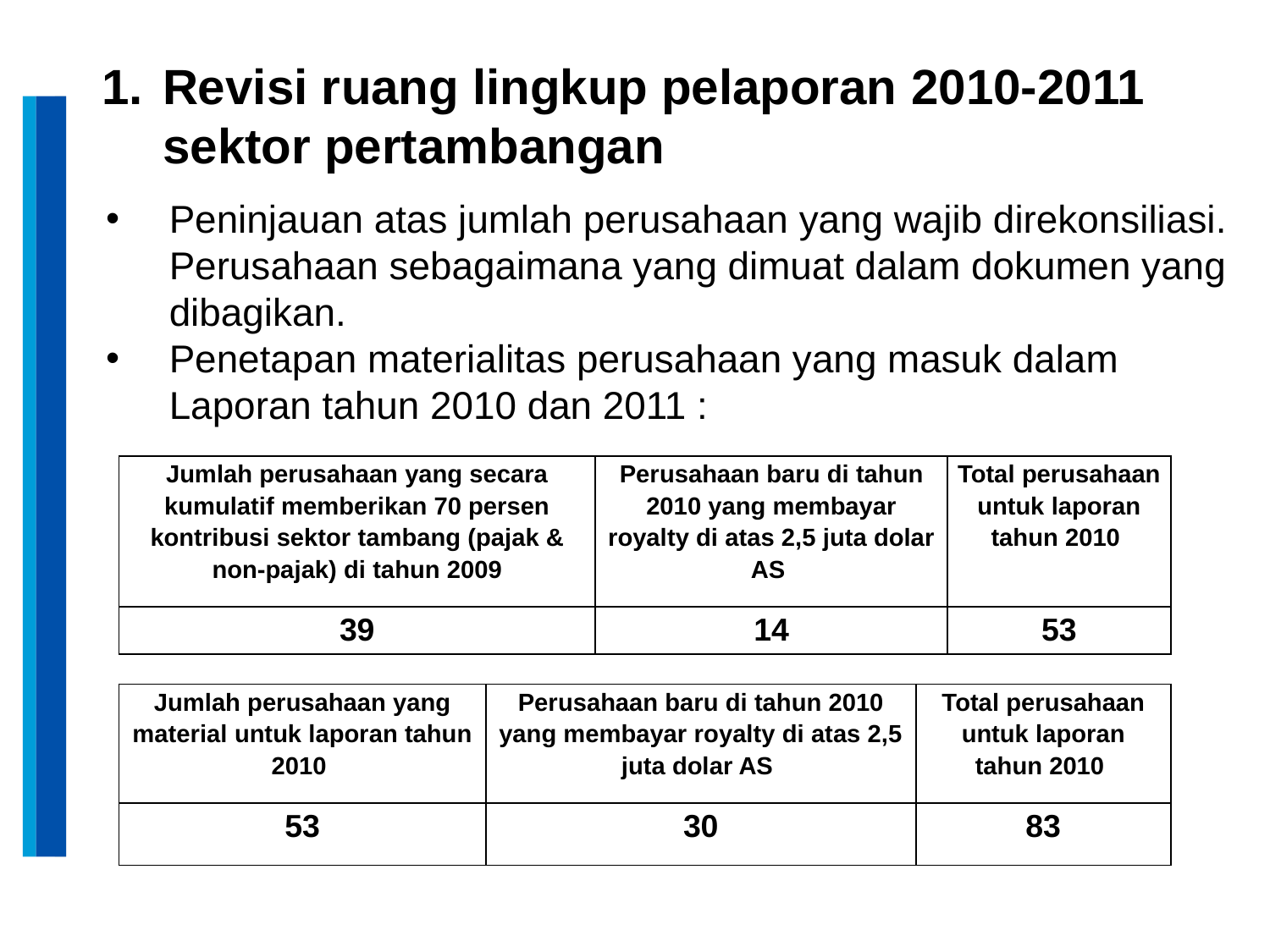

Revisi ruang lingkup pelaporan 2010-2011 sektor pertambangan

Peninjauan atas jumlah perusahaan yang wajib direkonsiliasi. Perusahaan sebagaimana yang dimuat dalam dokumen yang dibagikan.
Penetapan materialitas perusahaan yang masuk dalam Laporan tahun 2010 dan 2011 :

| Jumlah perusahaan yang secara kumulatif memberikan 70 persen kontribusi sektor tambang (pajak & non-pajak) di tahun 2009 | Perusahaan baru di tahun 2010 yang membayar royalty di atas 2,5 juta dolar AS | Total perusahaan untuk laporan tahun 2010 |
| --- | --- | --- |
| 39 | 14 | 53 |
| Jumlah perusahaan yang material untuk laporan tahun 2010 | Perusahaan baru di tahun 2010 yang membayar royalty di atas 2,5 juta dolar AS | Total perusahaan untuk laporan tahun 2010 |
| --- | --- | --- |
| 53 | 30 | 83 |